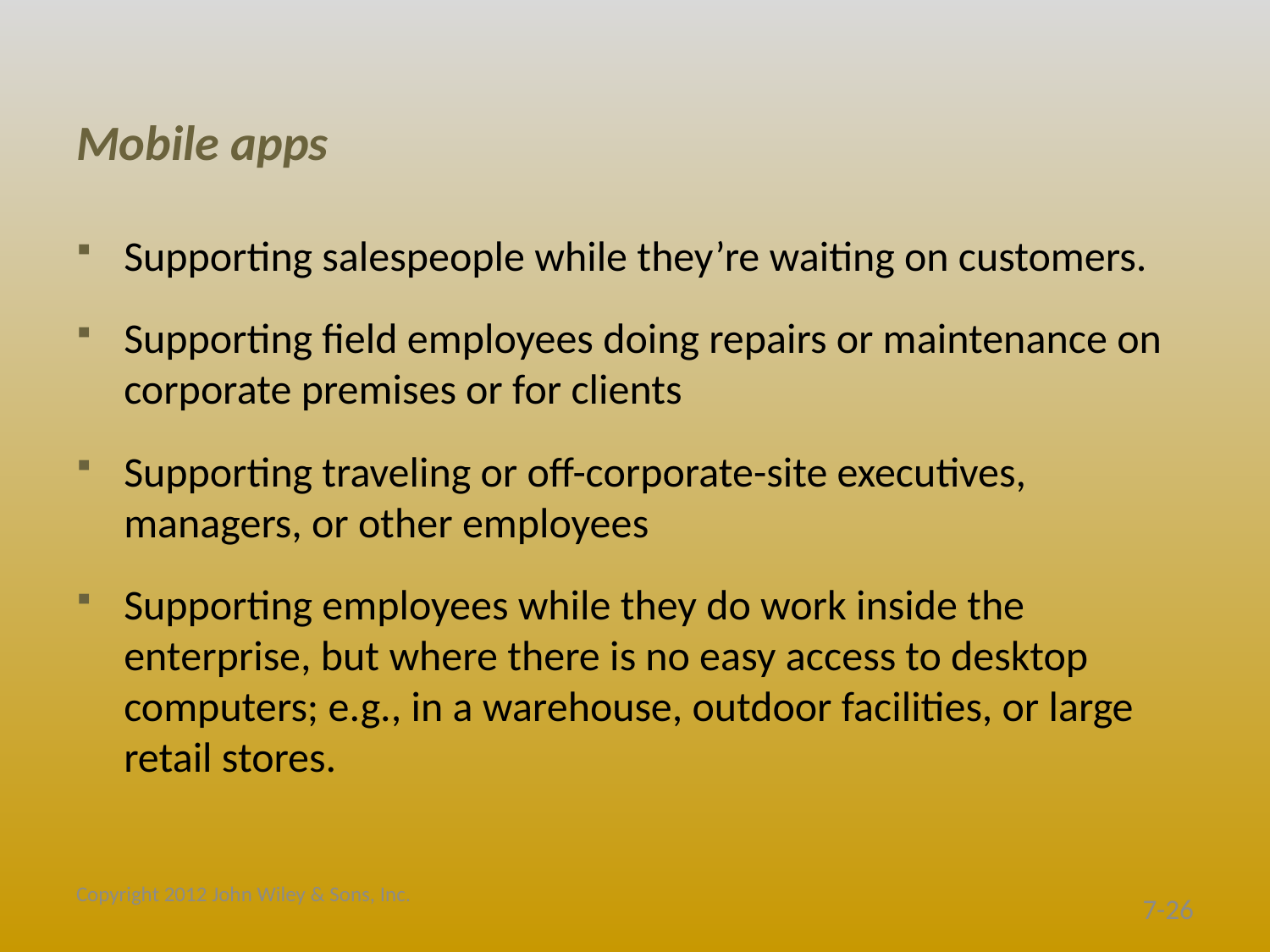

# Mobile apps
Supporting salespeople while they’re waiting on customers.
Supporting field employees doing repairs or maintenance on corporate premises or for clients
Supporting traveling or off-corporate-site executives, managers, or other employees
Supporting employees while they do work inside the enterprise, but where there is no easy access to desktop computers; e.g., in a warehouse, outdoor facilities, or large retail stores.
Copyright 2012 John Wiley & Sons, Inc.
7-26